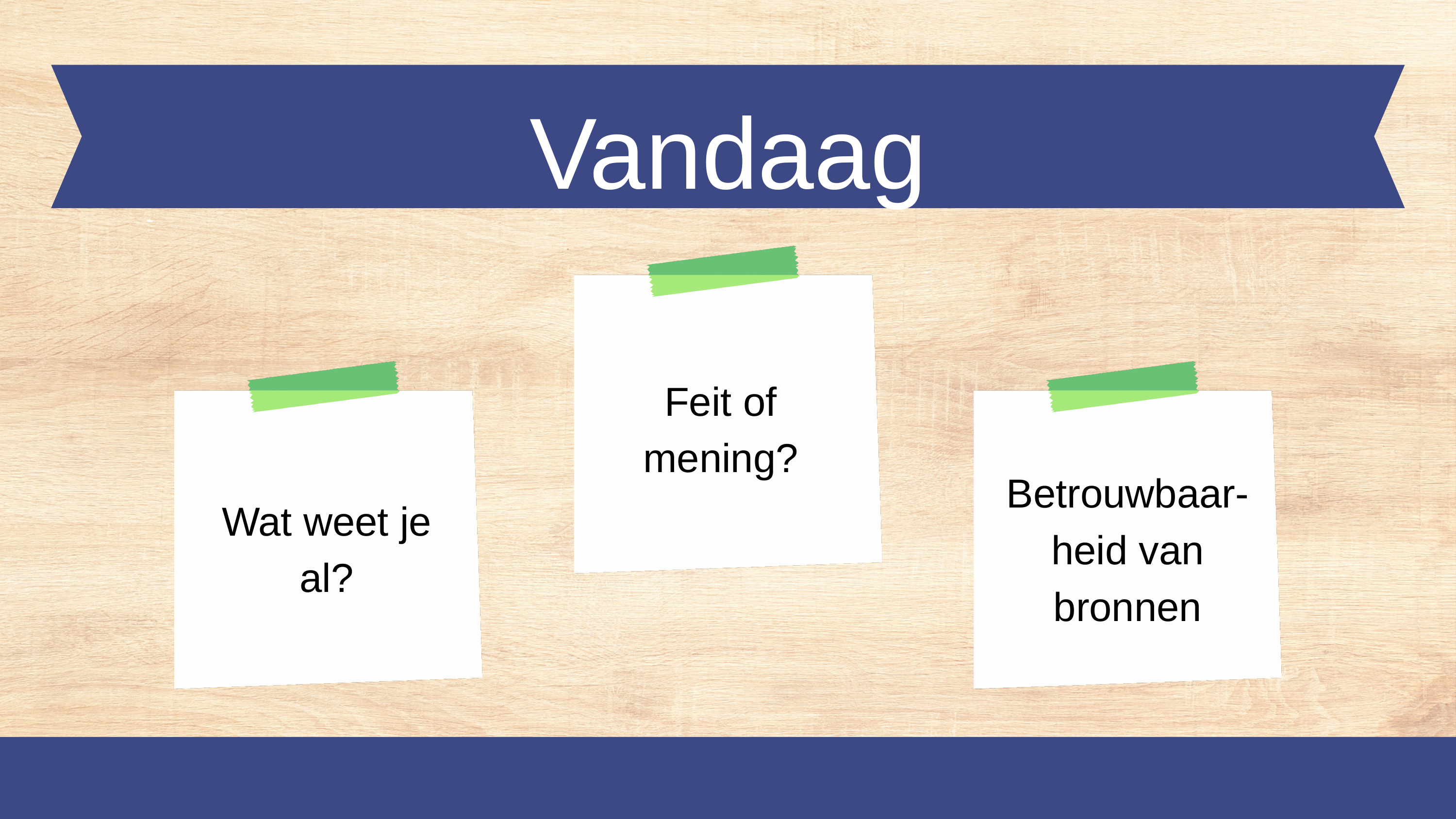

Vandaag

Feit of mening?

Wat weet je al?

Betrouwbaar-heid van bronnen